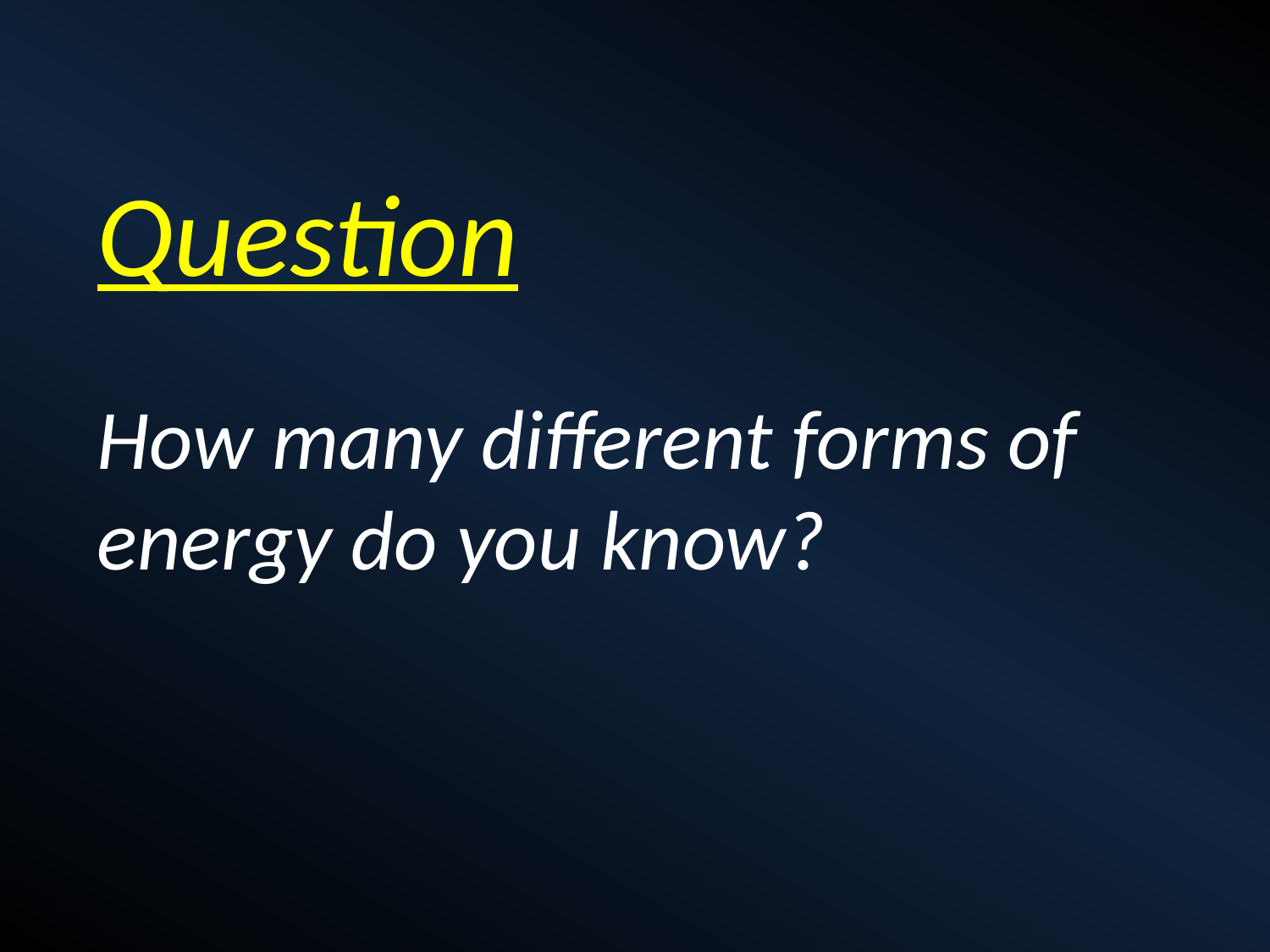

Question

How many different forms of energy do you know?